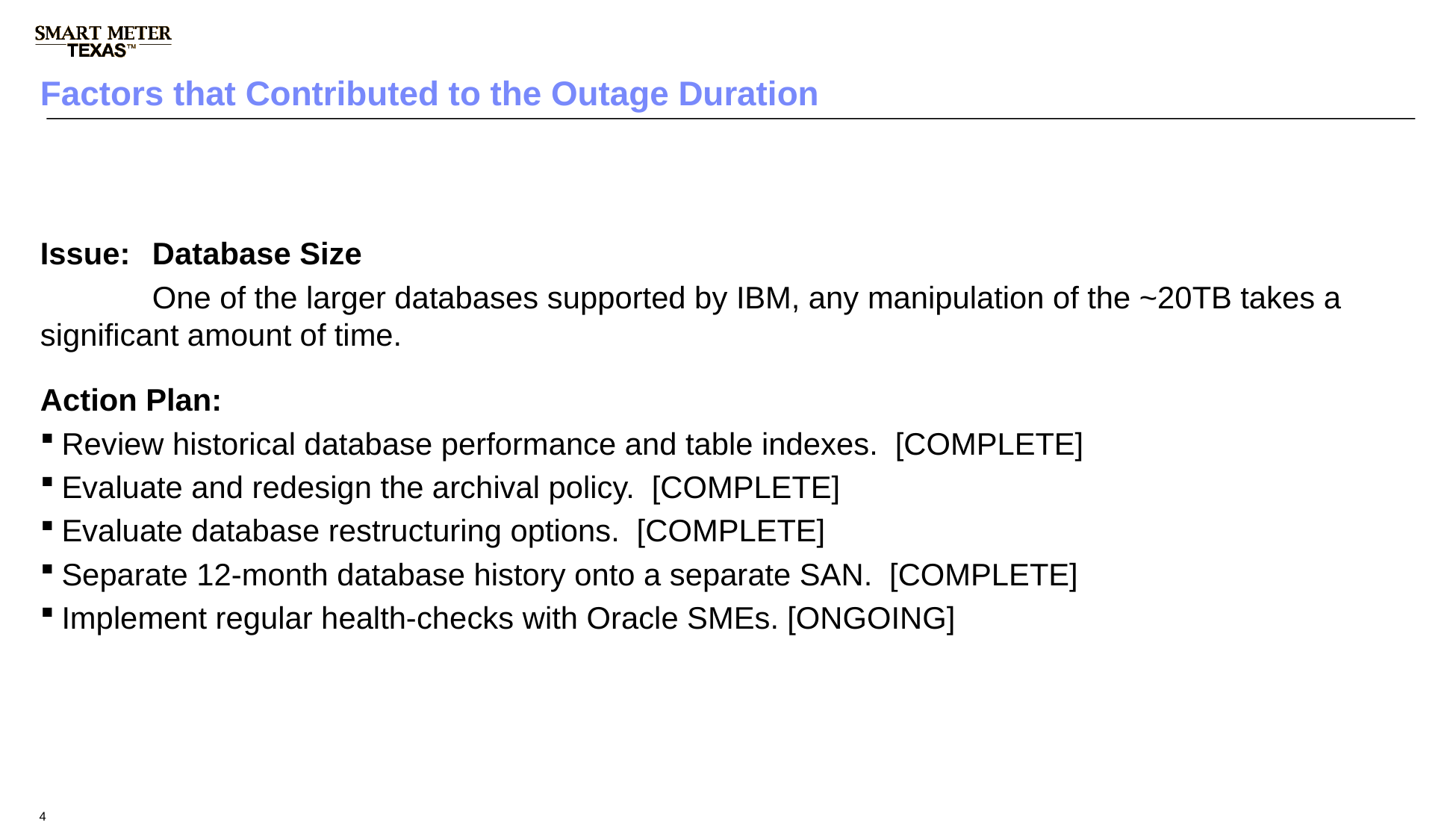

# Factors that Contributed to the Outage Duration
Issue:	Database Size
	One of the larger databases supported by IBM, any manipulation of the ~20TB takes a 	significant amount of time.
Action Plan:
Review historical database performance and table indexes.  [COMPLETE]
Evaluate and redesign the archival policy.  [COMPLETE]
Evaluate database restructuring options.  [COMPLETE]
Separate 12-month database history onto a separate SAN.  [COMPLETE]
Implement regular health-checks with Oracle SMEs. [ONGOING]
4